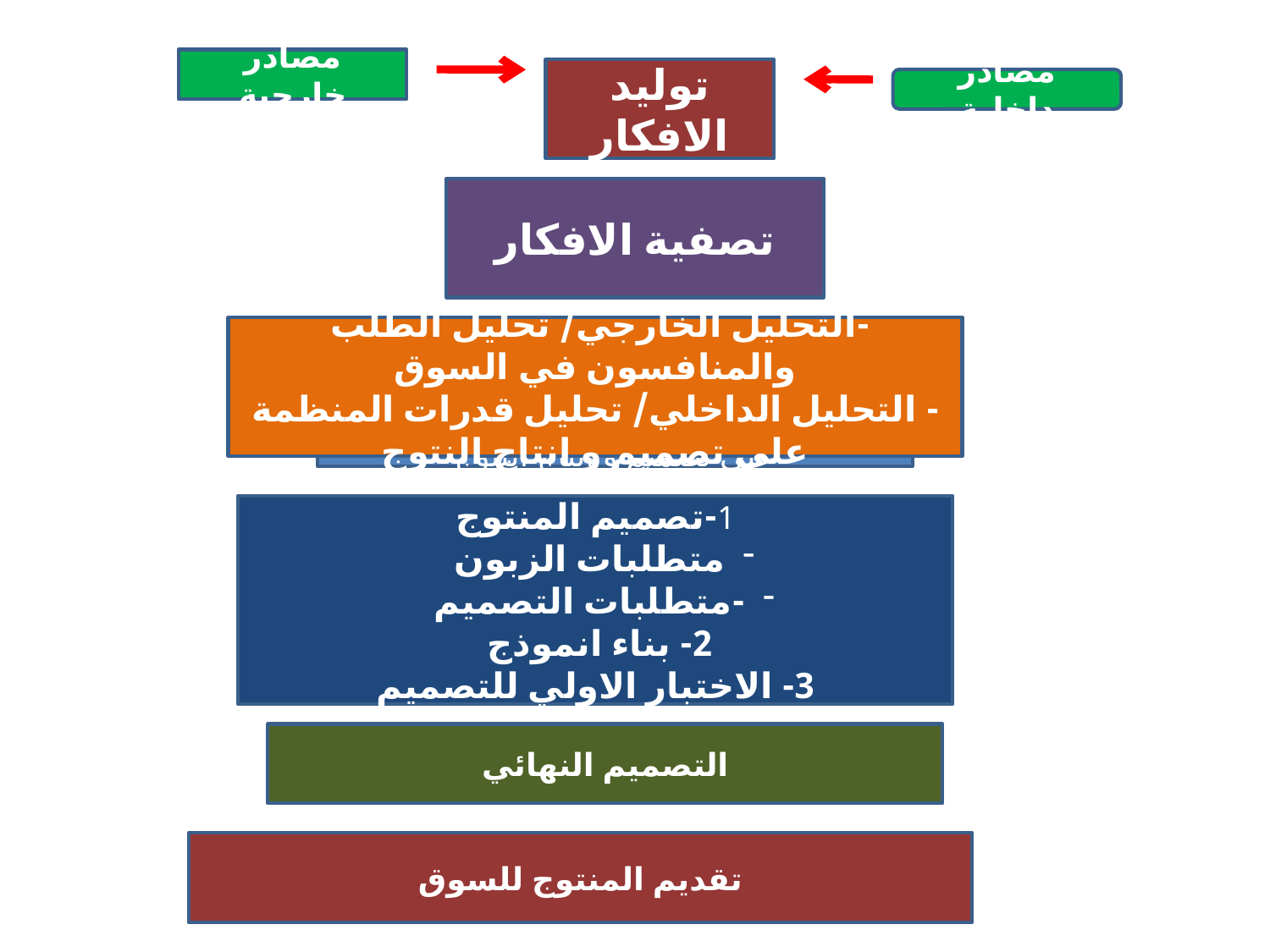

#

مصادر خارجية
توليد الافكار
مصادر داخلية
تصفية الافكار
-التحليل الخارجي/ تحليل الطلب  والمنافسون في السوق
- التحليل الداخلي/ تحليل قدرات المنظمة على تصميم و انتاج النتوج
-التحليل الخارجي/ تحليل الطلب  والمنافسون في السوق
- التحليل الداخلي/ تحليل قدرات المنظمة على تصميم و انتاج النتوج
1-تصميم المنتوج
متطلبات الزبون
-متطلبات التصميم
2- بناء انموذج
3- الاختبار الاولي للتصميم
التصميم النهائي
تقديم المنتوج للسوق